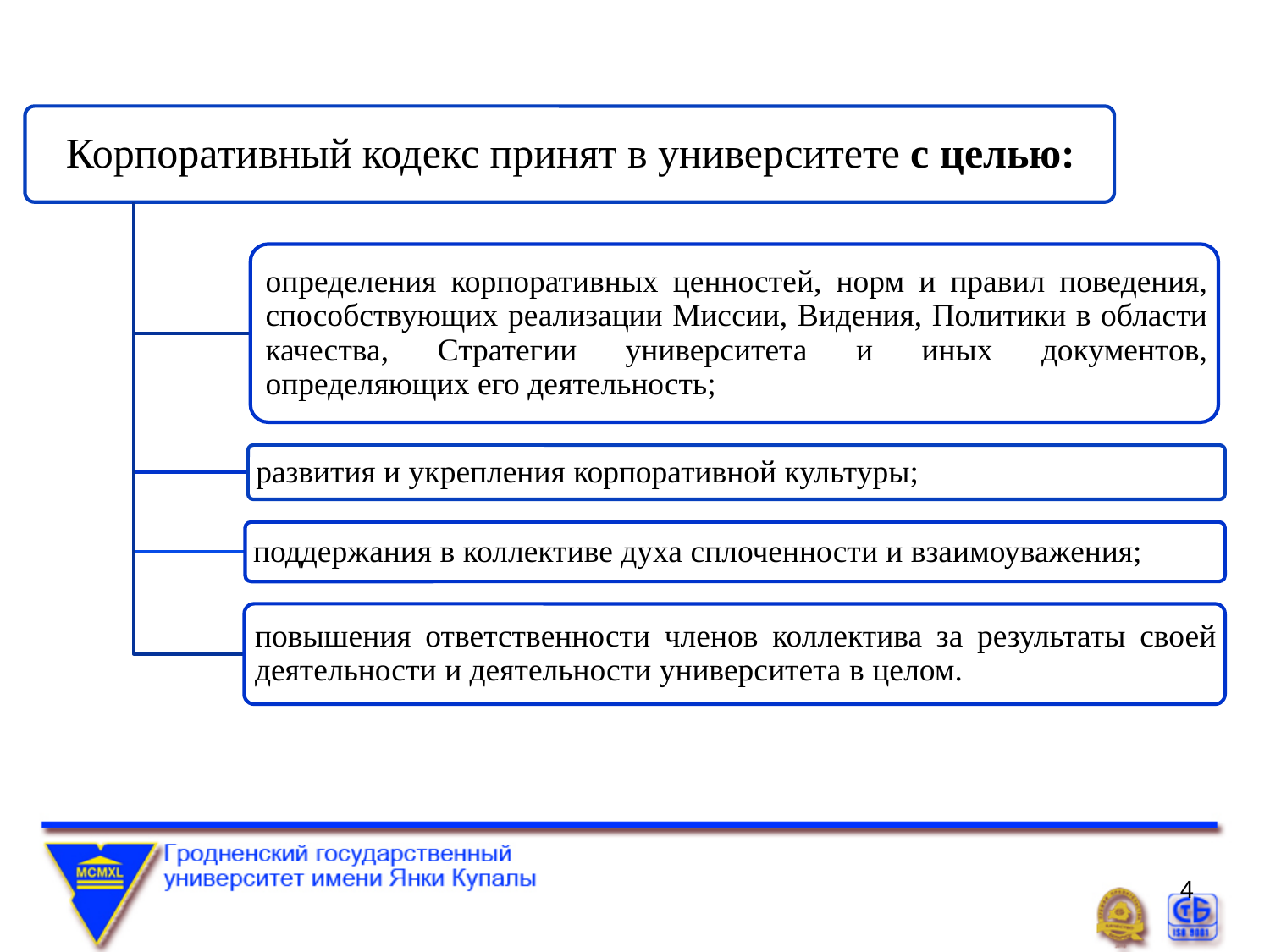

Корпоративный кодекс принят в университете с целью:
определения корпоративных ценностей, норм и правил поведения, способствующих реализации Миссии, Видения, Политики в области качества, Стратегии университета и иных документов, определяющих его деятельность;
развития и укрепления корпоративной культуры;
поддержания в коллективе духа сплоченности и взаимоуважения;
повышения ответственности членов коллектива за результаты своей деятельности и деятельности университета в целом.
4